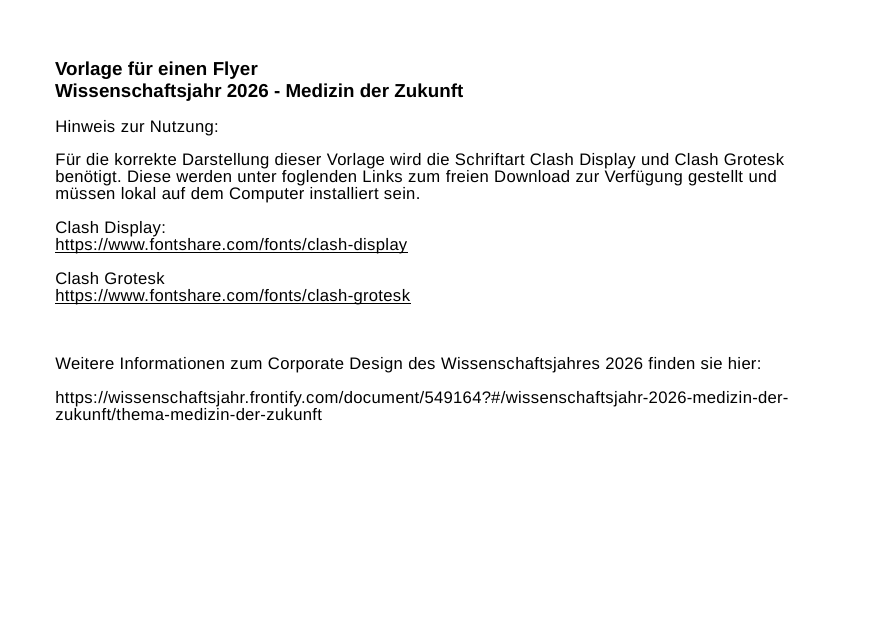

# Hinweis zur Nutzung: Für die korrekte Darstellung dieser Vorlage wird die Schriftart Clash Display und Clash Grotesk benötigt. Diese werden unter foglenden Links zum freien Download zur Verfügung gestellt und müssen lokal auf dem Computer installiert sein. Clash Display: https://www.fontshare.com/fonts/clash-display Clash Grotesk https://www.fontshare.com/fonts/clash-grotesk Weitere Informationen zum Corporate Design des Wissenschaftsjahres 2026 finden sie hier: https://wissenschaftsjahr.frontify.com/document/549164?#/wissenschaftsjahr-2026-medizin-der-zukunft/thema-medizin-der-zukunft